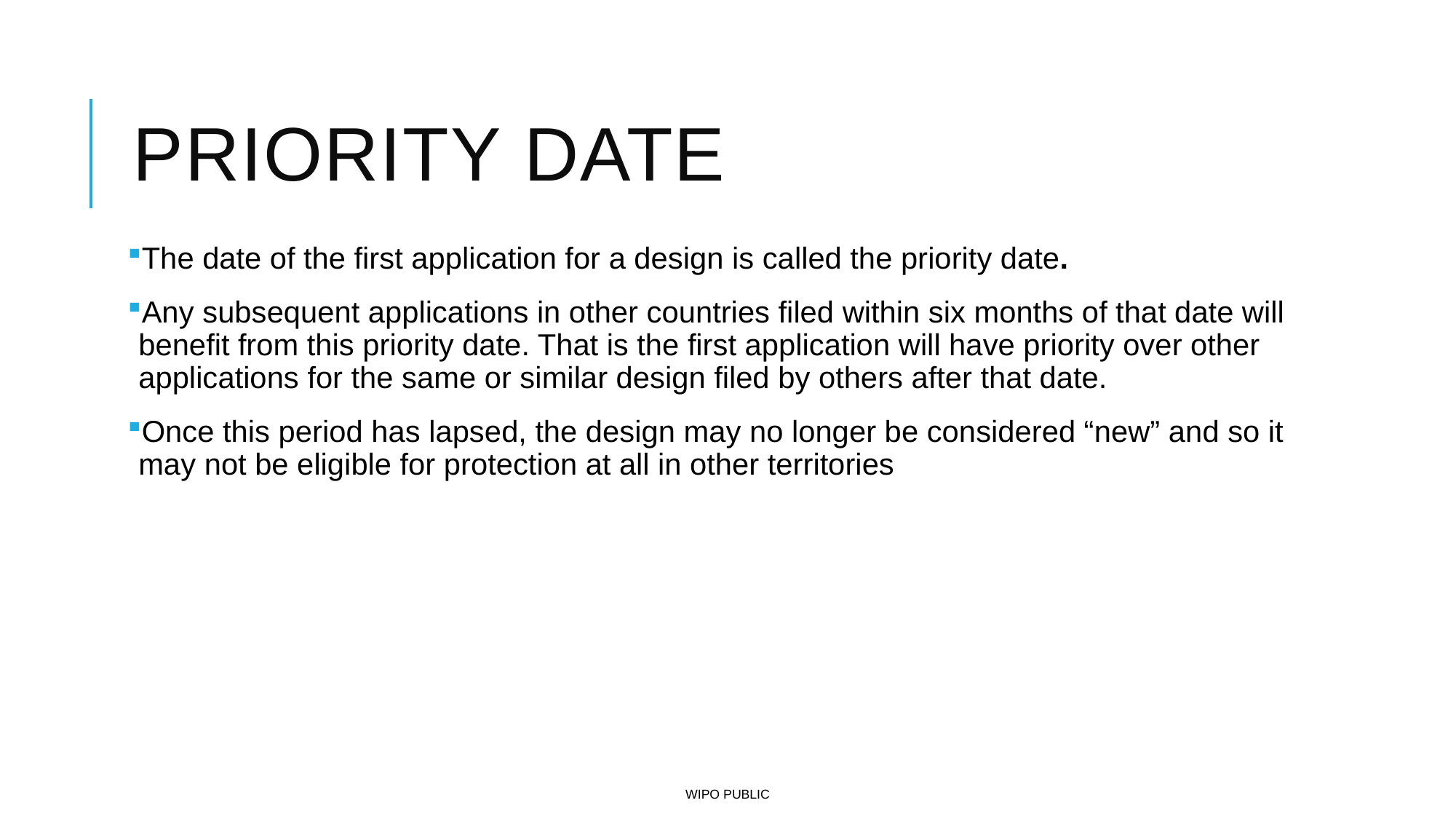

# Priority date
The date of the first application for a design is called the priority date.
Any subsequent applications in other countries filed within six months of that date will benefit from this priority date. That is the first application will have priority over other applications for the same or similar design filed by others after that date.
Once this period has lapsed, the design may no longer be considered “new” and so it may not be eligible for protection at all in other territories